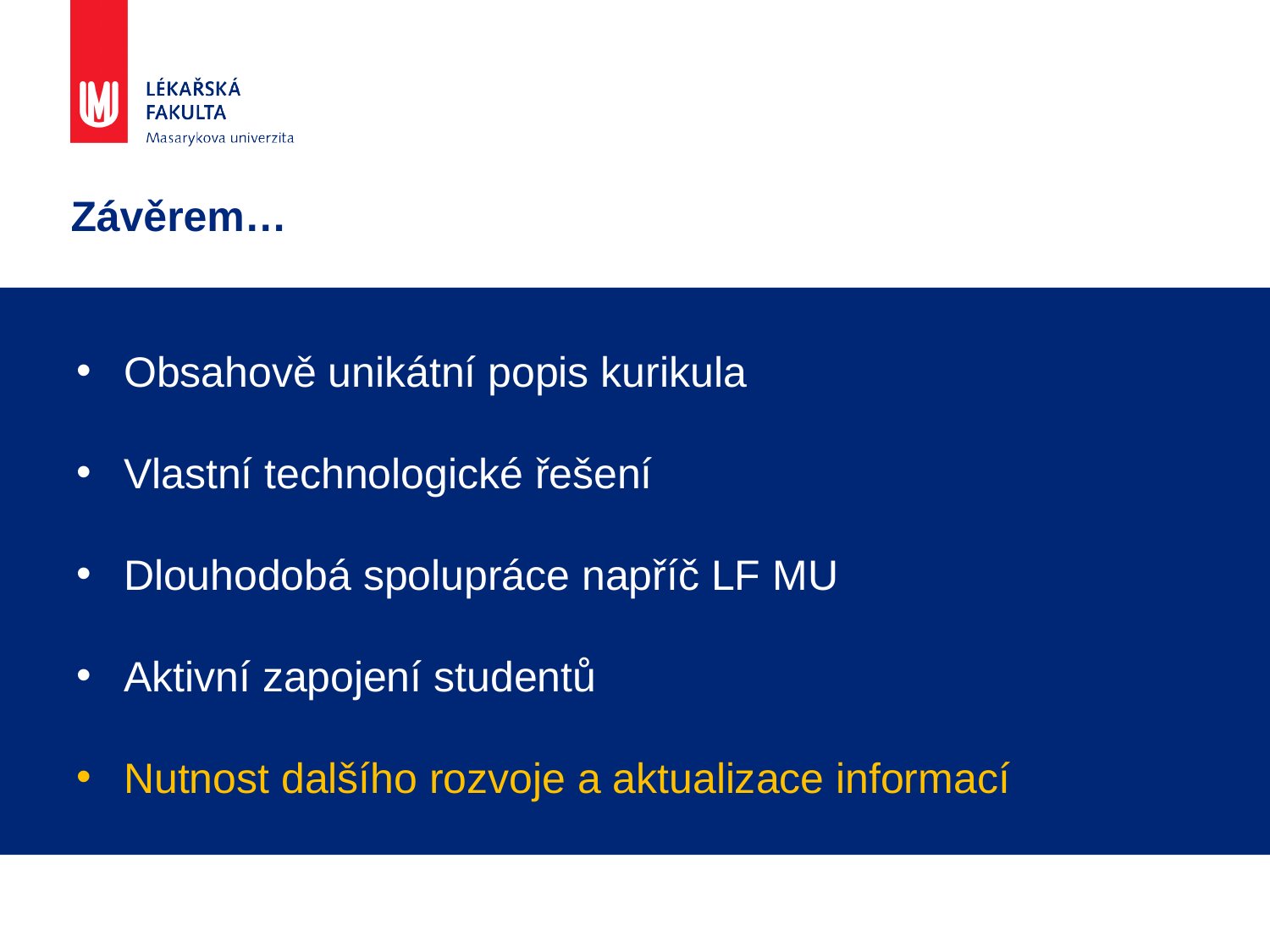

# Závěrem…

Obsahově unikátní popis kurikula

Vlastní technologické řešení

Dlouhodobá spolupráce napříč LF MU

Aktivní zapojení studentů

Nutnost dalšího rozvoje a aktualizace informací